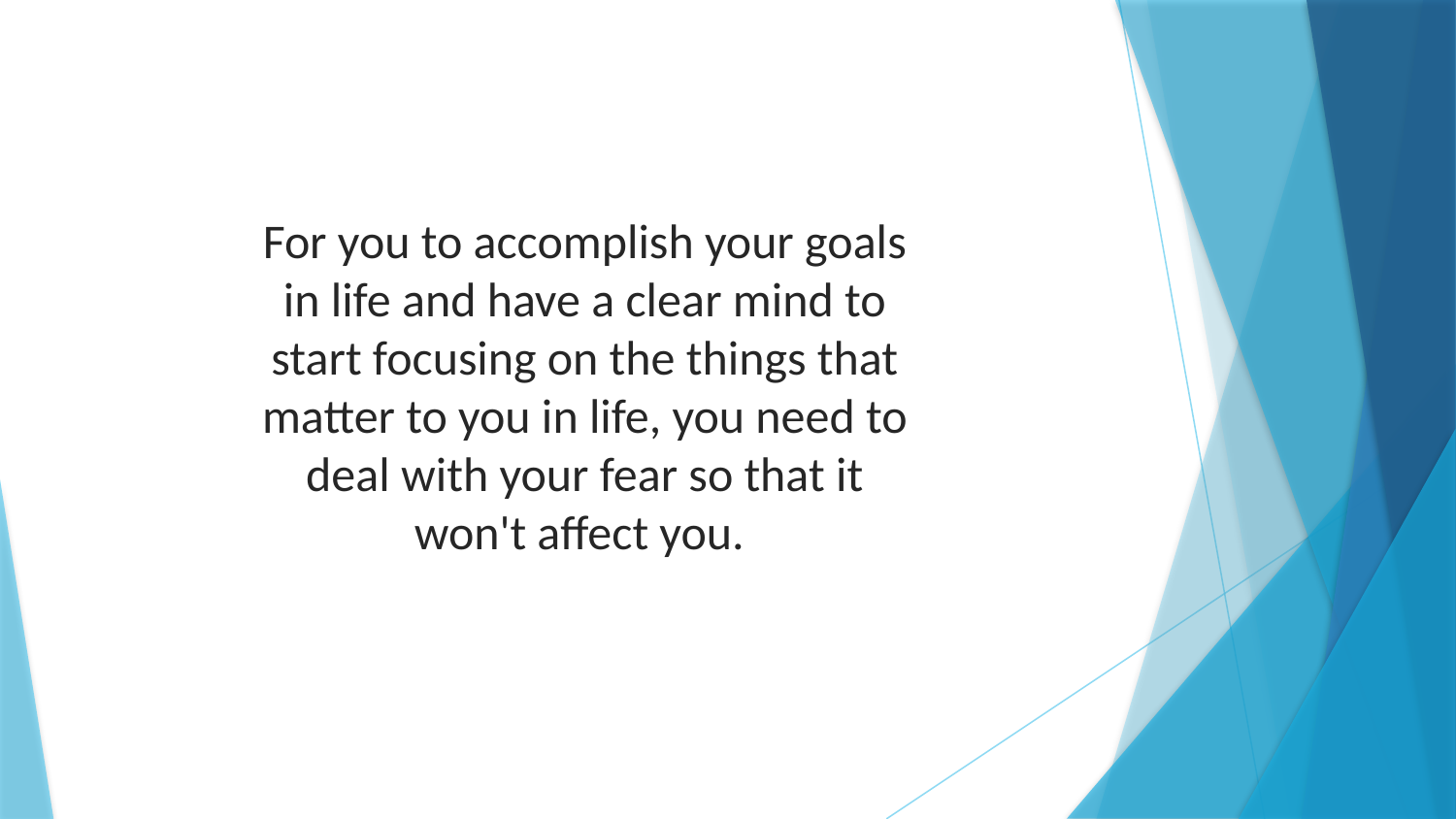

For you to accomplish your goals in life and have a clear mind to start focusing on the things that matter to you in life, you need to deal with your fear so that it won't affect you.